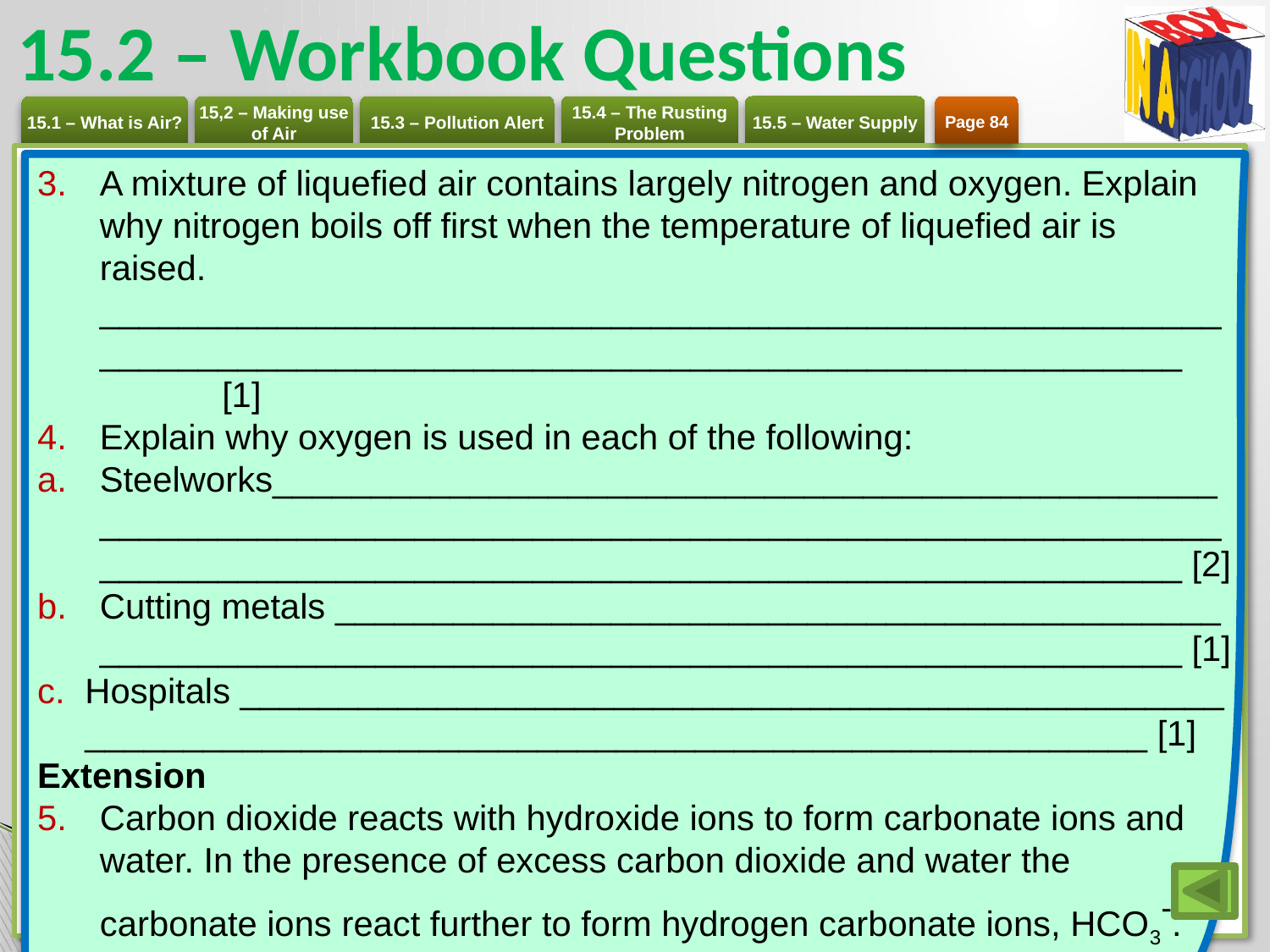

# 15.2 – Workbook Questions
Page 84
A mixture of liquefied air contains largely nitrogen and oxygen. Explain why nitrogen boils off first when the temperature of liquefied air is raised.
________________________________________________________________________________________________________________	 [1]
Explain why oxygen is used in each of the following:
Steelworks________________________________________________________________________________________________________________________________________________________________ [2]
Cutting metals _____________________________________________
_______________________________________________________ [1]
Hospitals __________________________________________________
______________________________________________________ [1]
Extension
Carbon dioxide reacts with hydroxide ions to form carbonate ions and water. In the presence of excess carbon dioxide and water the carbonate ions react further to form hydrogen carbonate ions, HCO3-. Write ionic equations for these two reactions. 	[4]